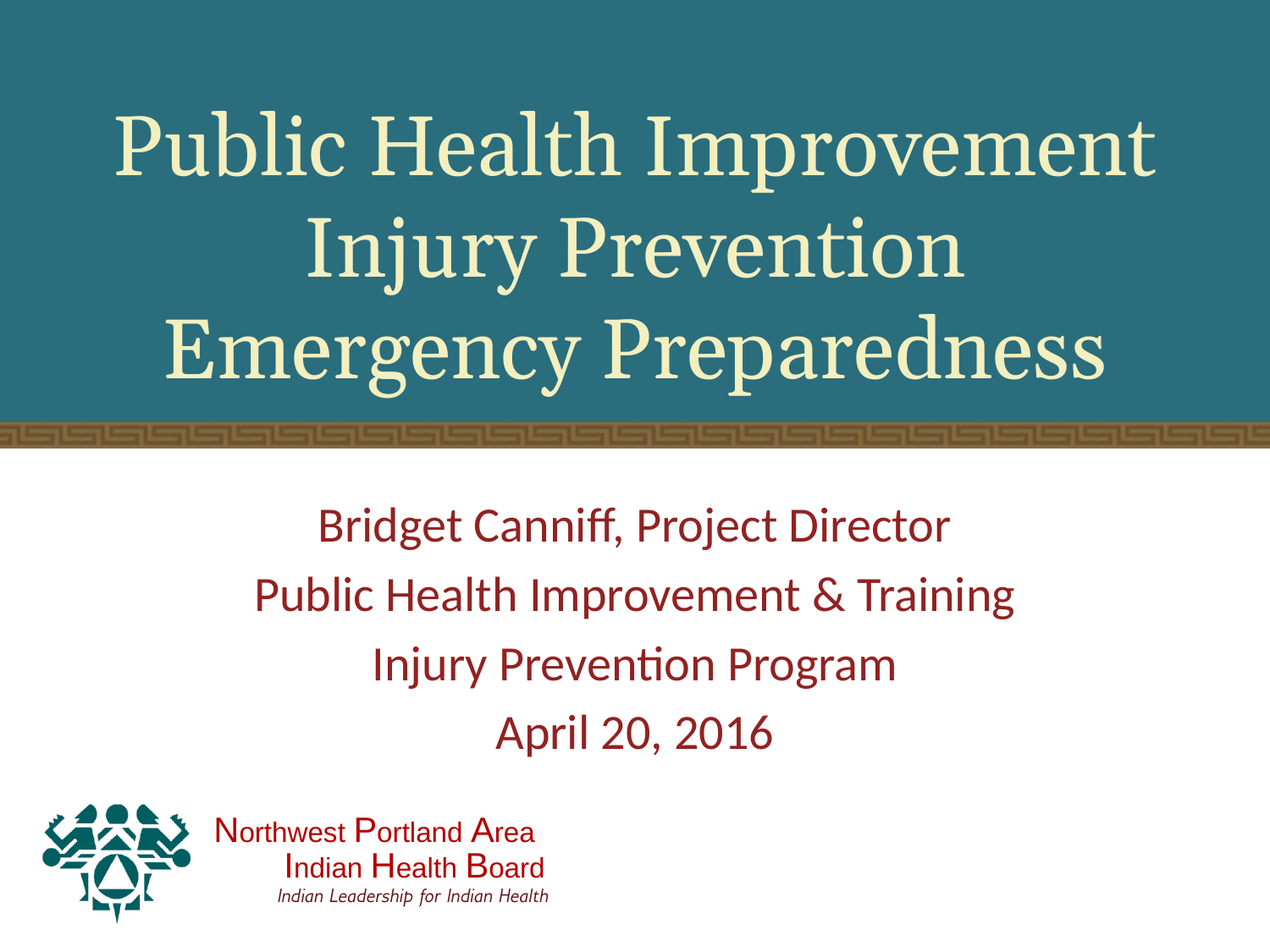

# Public Health Improvement Injury Prevention Emergency Preparedness
Bridget Canniff, Project Director
Public Health Improvement & Training
Injury Prevention Program
April 20, 2016